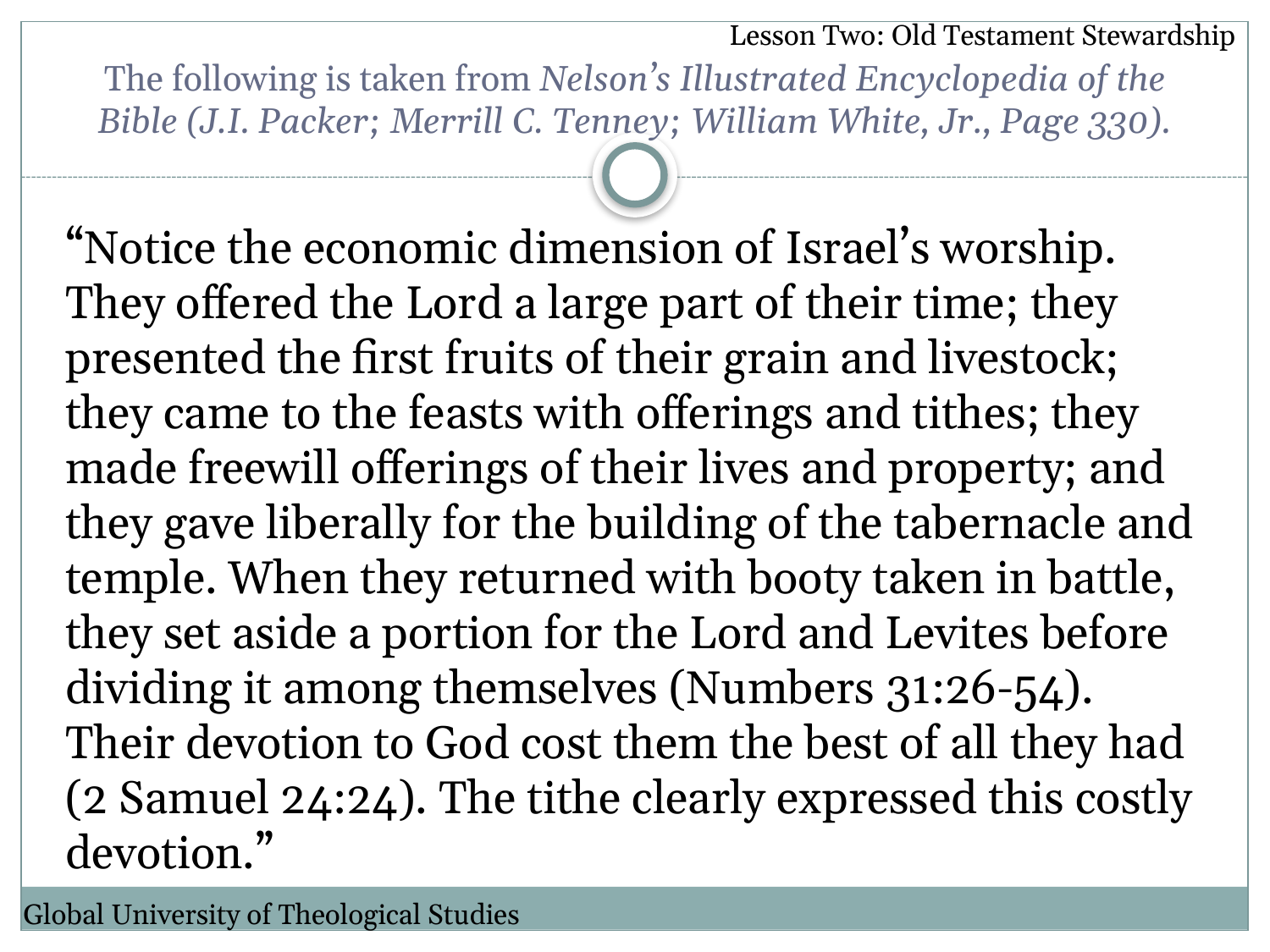

Lesson Two: Old Testament Stewardship
The following is taken from Nelson’s Illustrated Encyclopedia of the Bible (J.I. Packer; Merrill C. Tenney; William White, Jr., Page 330).
“Notice the economic dimension of Israel’s worship. They offered the Lord a large part of their time; they presented the first fruits of their grain and livestock; they came to the feasts with offerings and tithes; they made freewill offerings of their lives and property; and they gave liberally for the building of the tabernacle and temple. When they returned with booty taken in battle, they set aside a portion for the Lord and Levites before dividing it among themselves (Numbers 31:26-54). Their devotion to God cost them the best of all they had (2 Samuel 24:24). The tithe clearly expressed this costly devotion.”
Global University of Theological Studies